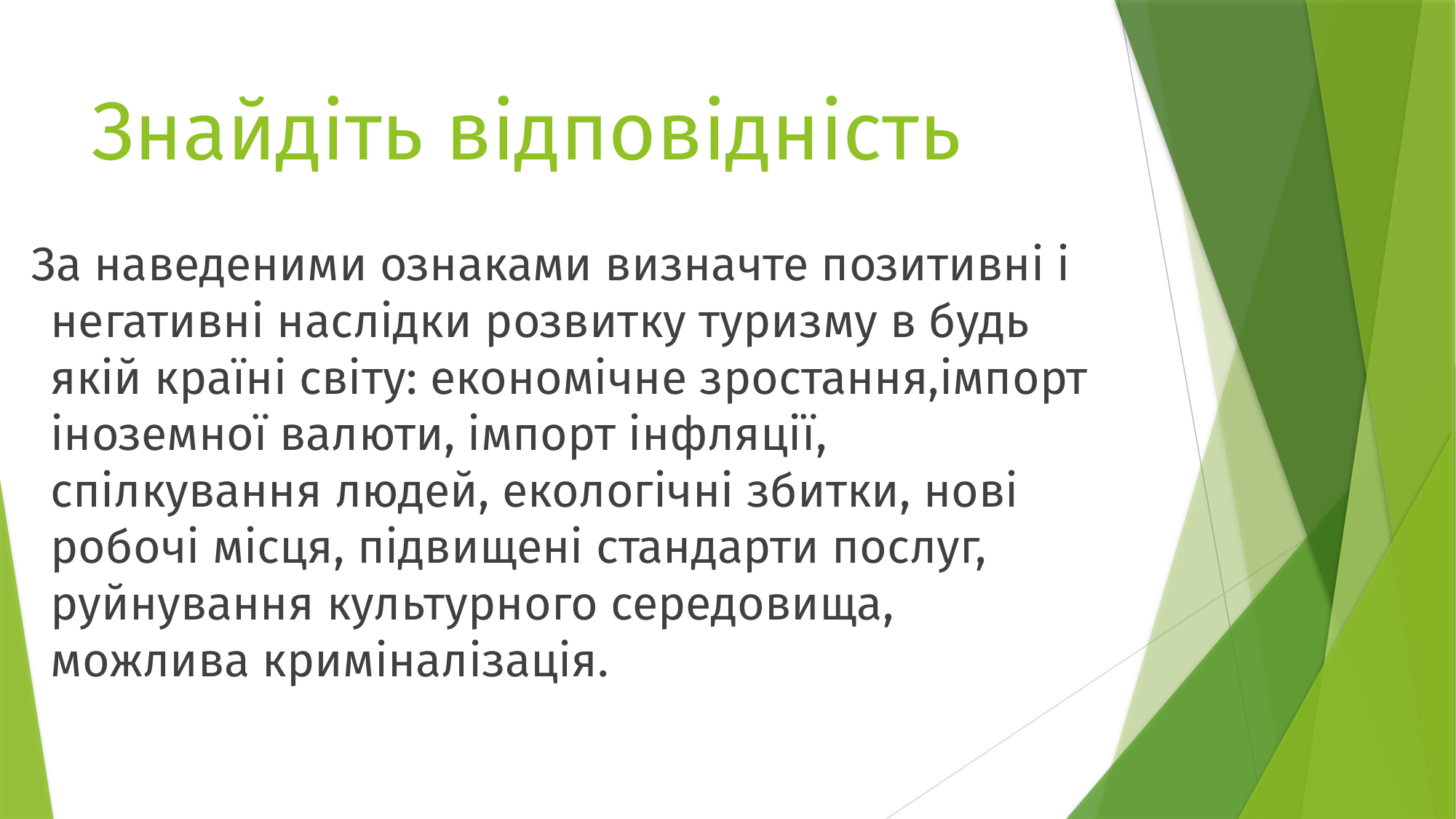

# Знайдіть відповідність
   За наведеними ознаками визначте позитивні і негативні наслідки розвитку туризму в будь якій країні світу: економічне зростання,імпорт іноземної валюти, імпорт інфляції, спілкування людей, екологічні збитки, нові робочі місця, підвищені стандарти послуг, руйнування культурного середовища, можлива криміналізація.